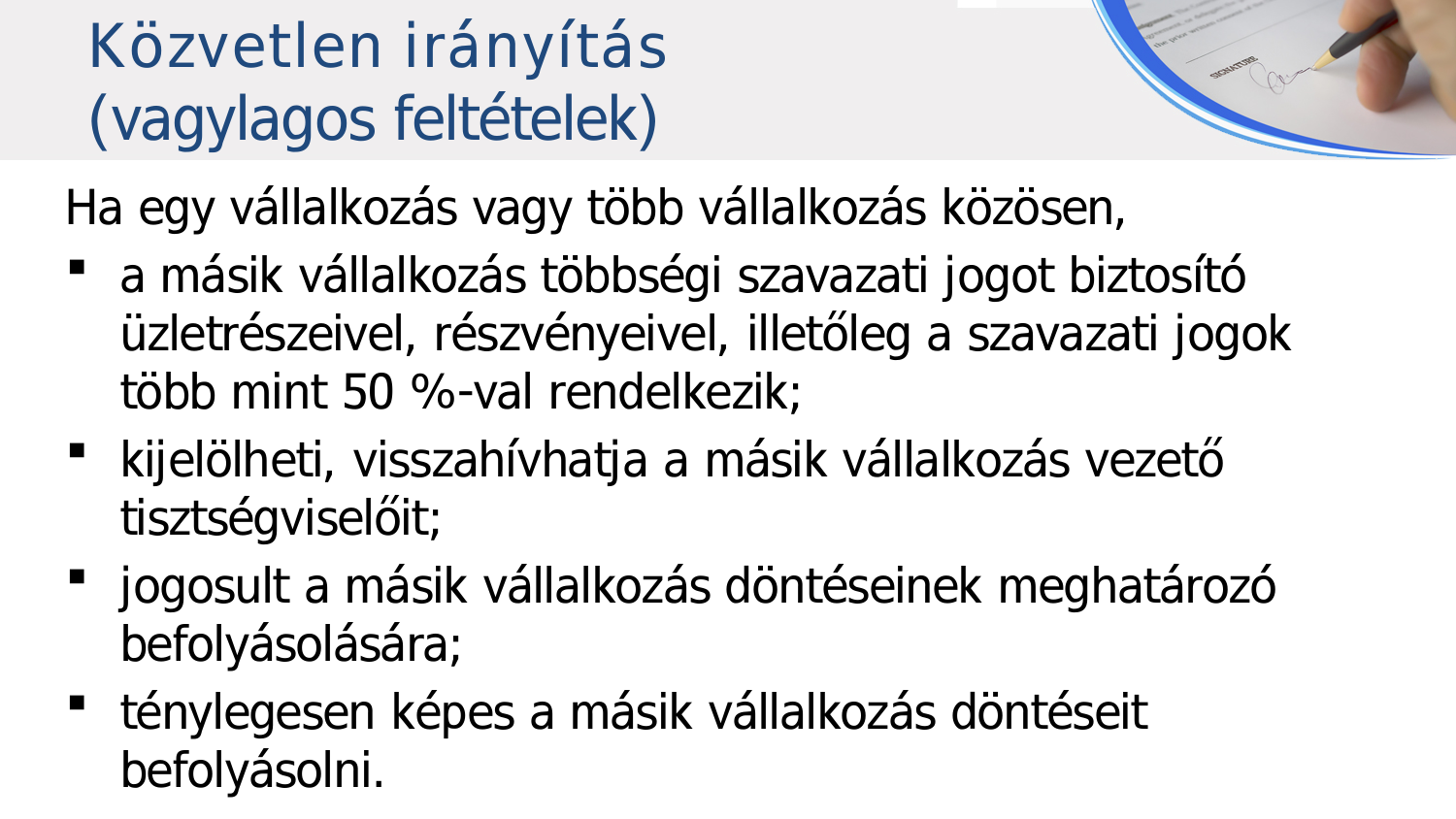

Közvetlen irányítás
(vagylagos feltételek)
Ha egy vállalkozás vagy több vállalkozás közösen,
a másik vállalkozás többségi szavazati jogot biztosító üzletrészeivel, részvényeivel, illetőleg a szavazati jogok több mint 50 %-val rendelkezik;
kijelölheti, visszahívhatja a másik vállalkozás vezető tisztségviselőit;
jogosult a másik vállalkozás döntéseinek meghatározó befolyásolására;
ténylegesen képes a másik vállalkozás döntéseit befolyásolni.